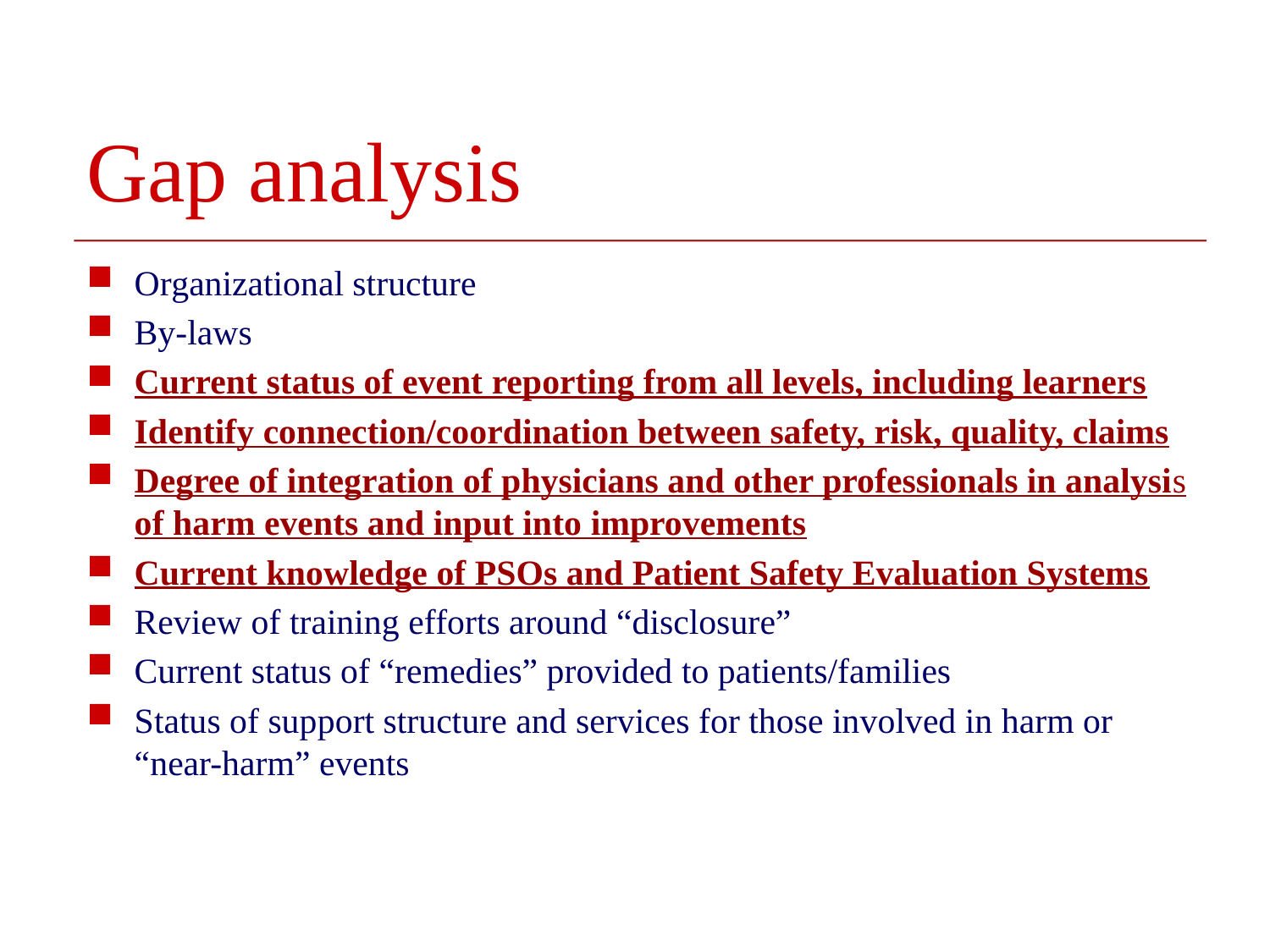

# Gap analysis
Organizational structure
By-laws
Current status of event reporting from all levels, including learners
Identify connection/coordination between safety, risk, quality, claims
Degree of integration of physicians and other professionals in analysis of harm events and input into improvements
Current knowledge of PSOs and Patient Safety Evaluation Systems
Review of training efforts around “disclosure”
Current status of “remedies” provided to patients/families
Status of support structure and services for those involved in harm or “near-harm” events